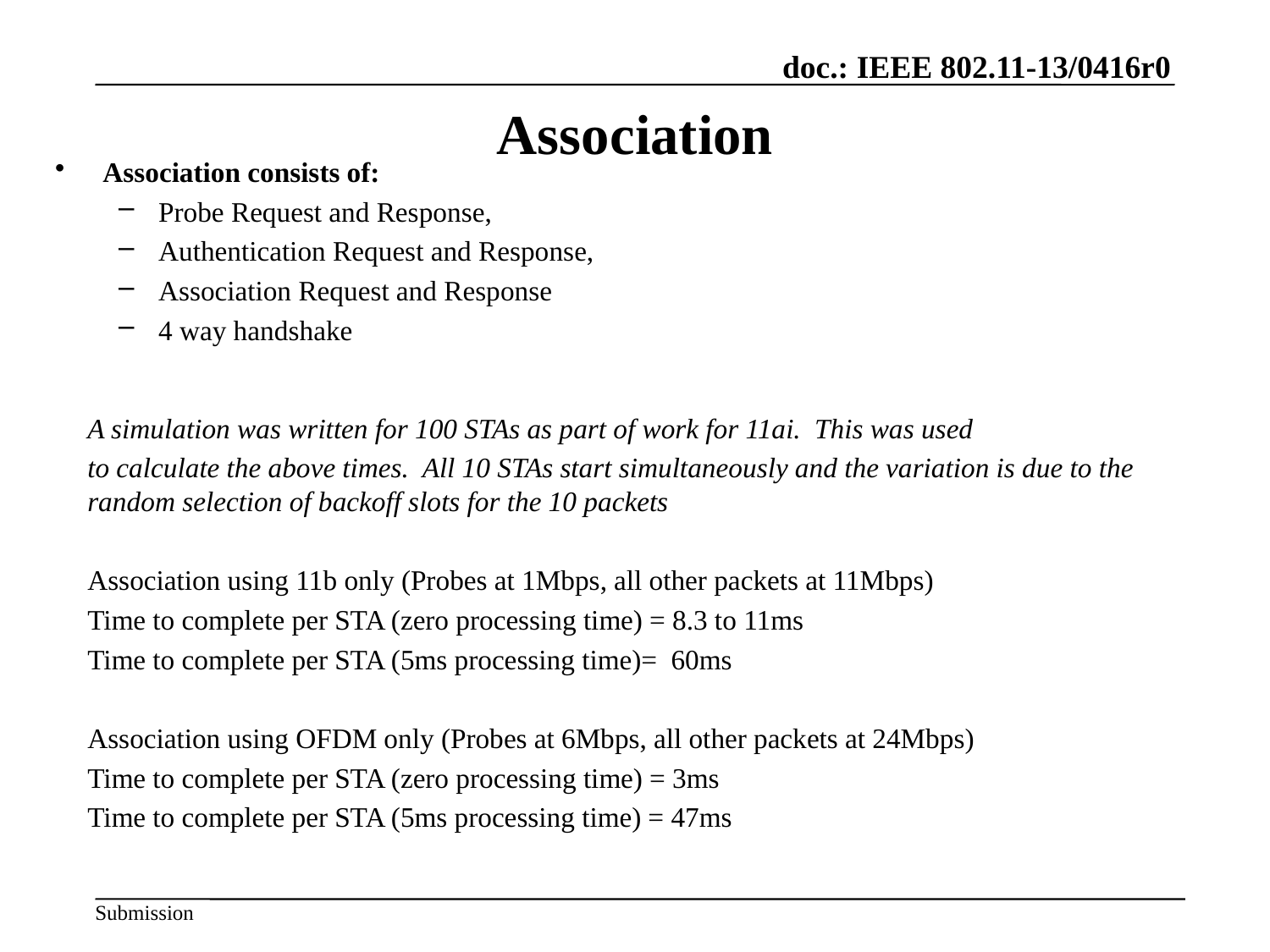

# Association
Association consists of:
Probe Request and Response,
Authentication Request and Response,
Association Request and Response
4 way handshake

A simulation was written for 100 STAs as part of work for 11ai.  This was used
to calculate the above times.  All 10 STAs start simultaneously and the variation is due to the random selection of backoff slots for the 10 packets

Association using 11b only (Probes at 1Mbps, all other packets at 11Mbps)
Time to complete per STA (zero processing time) = 8.3 to 11ms
Time to complete per STA (5ms processing time)=  60ms

Association using OFDM only (Probes at 6Mbps, all other packets at 24Mbps)
Time to complete per STA (zero processing time) = 3ms
Time to complete per STA (5ms processing time) = 47ms